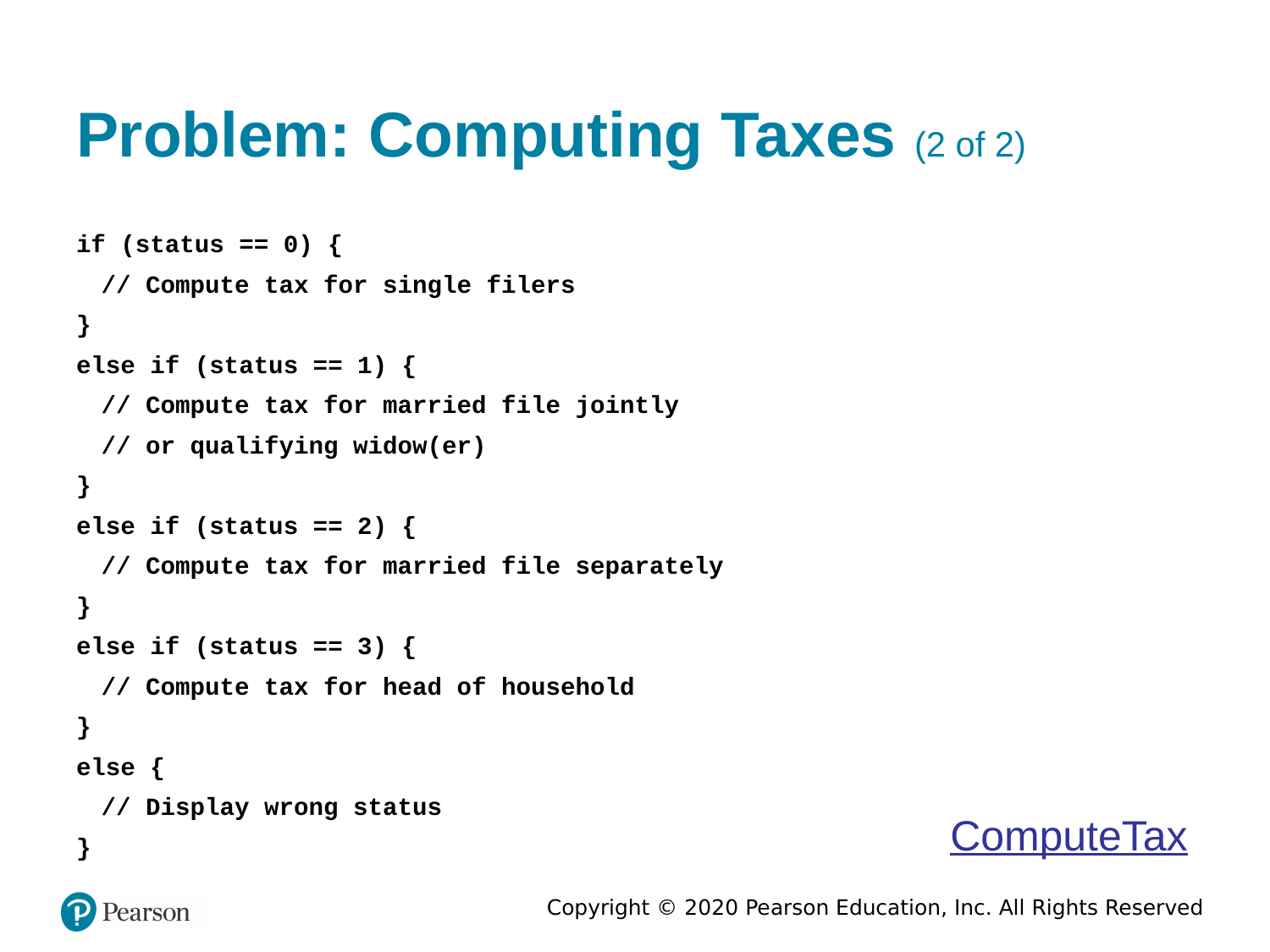

# Problem: Computing Taxes (2 of 2)
if (status == 0) {
// Compute tax for single filers
}
else if (status == 1) {
// Compute tax for married file jointly
// or qualifying widow(er)
}
else if (status == 2) {
// Compute tax for married file separately
}
else if (status == 3) {
// Compute tax for head of household
}
else {
// Display wrong status
}
ComputeTax